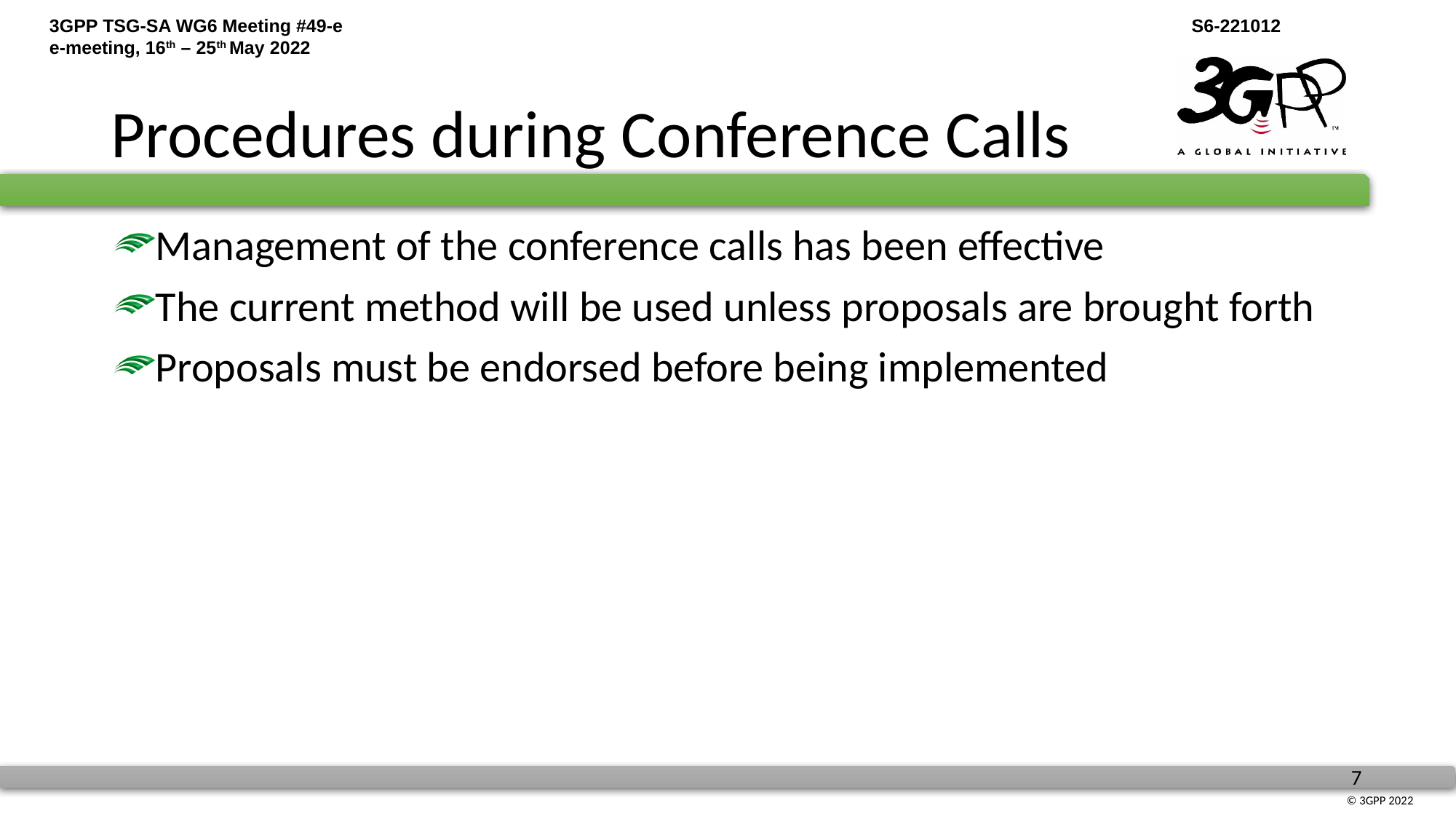

# Procedures during Conference Calls
Management of the conference calls has been effective
The current method will be used unless proposals are brought forth
Proposals must be endorsed before being implemented